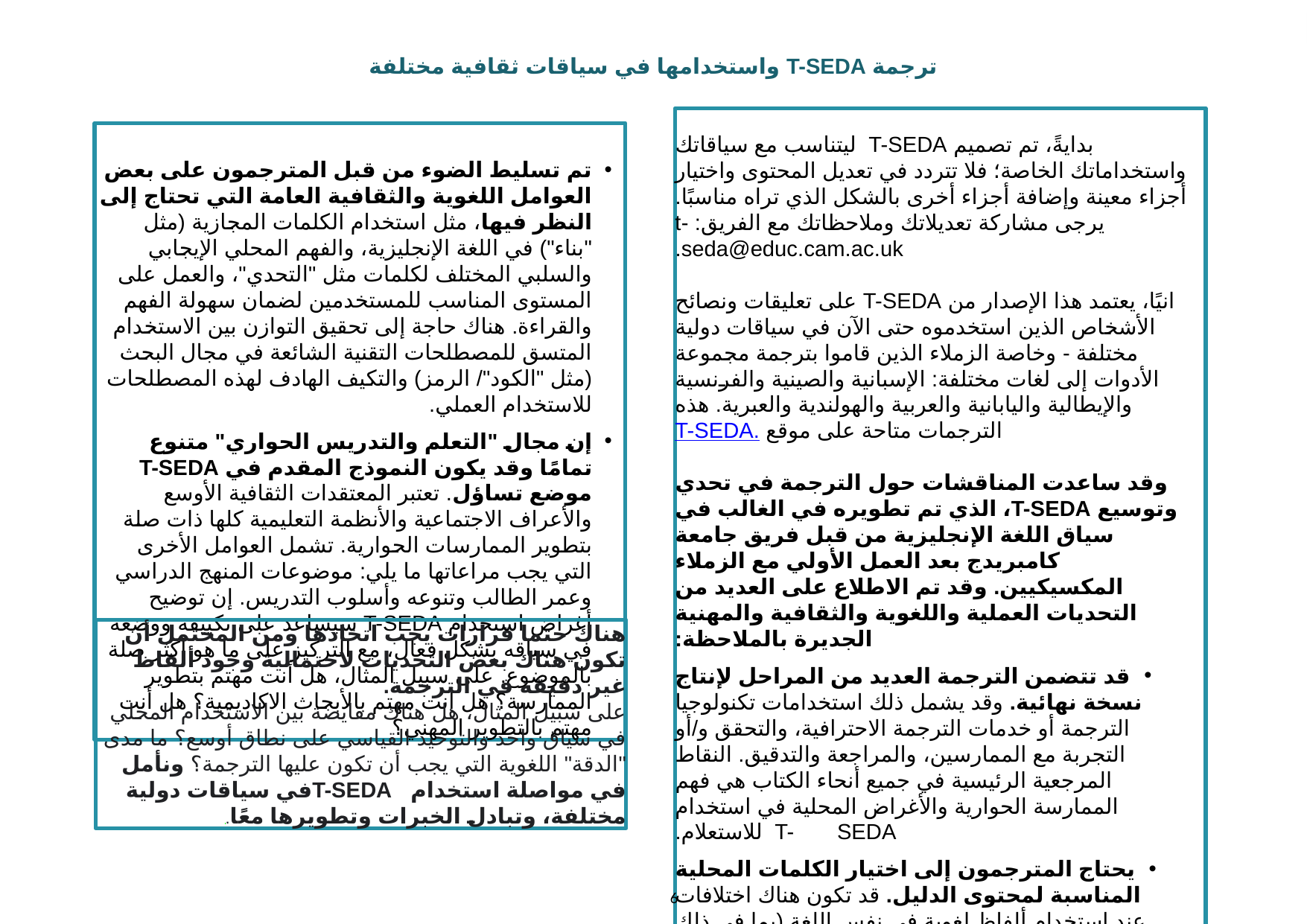

# ترجمة T-SEDA واستخدامها في سياقات ثقافية مختلفة

بدايةً، تم تصميم T-SEDA  ليتناسب مع سياقاتك واستخداماتك الخاصة؛ فلا تتردد في تعديل المحتوى واختيار أجزاء معينة وإضافة أجزاء أخرى بالشكل الذي تراه مناسبًا. يرجى مشاركة تعديلاتك وملاحظاتك مع الفريق: t-seda@educ.cam.ac.uk.

انيًا، يعتمد هذا الإصدار من T-SEDA على تعليقات ونصائح الأشخاص الذين استخدموه حتى الآن في سياقات دولية مختلفة - وخاصة الزملاء الذين قاموا بترجمة مجموعة الأدوات إلى لغات مختلفة: الإسبانية والصينية والفرنسية والإيطالية واليابانية والعربية والهولندية والعبرية. هذه الترجمات متاحة على موقع T-SEDA.

وقد ساعدت المناقشات حول الترجمة في تحدي وتوسيع T-SEDA، الذي تم تطويره في الغالب في سياق اللغة الإنجليزية من قبل فريق جامعة كامبريدج بعد العمل الأولي مع الزملاء المكسيكيين. وقد تم الاطلاع على العديد من التحديات العملية واللغوية والثقافية والمهنية الجديرة بالملاحظة:
قد تتضمن الترجمة العديد من المراحل لإنتاج نسخة نهائية. وقد يشمل ذلك استخدامات تكنولوجيا الترجمة أو خدمات الترجمة الاحترافية، والتحقق و/أو التجربة مع الممارسين، والمراجعة والتدقيق. النقاط المرجعية الرئيسية في جميع أنحاء الكتاب هي فهم الممارسة الحوارية والأغراض المحلية في استخدام T-       SEDA  للاستعلام.
يحتاج المترجمون إلى اختيار الكلمات المحلية المناسبة لمحتوى الدليل. قد تكون هناك اختلافات عند استخدام ألفاظ لغوية في نفس اللغة (بما في ذلك اللغة الإنجليزية) المستخدمة عبر البلدان، لذا فإن اختيار الألفاظ الأنسب حسب المنطقة المحلية مهم. على سبيل المثال، قد يرغب المترجمون في اختيار تسميات إطار الترميز الخاصة بهم لتكون ذات معنى أكبر محليًا.

تم تسليط الضوء من قبل المترجمون على بعض العوامل اللغوية والثقافية العامة التي تحتاج إلى النظر فيها، مثل استخدام الكلمات المجازية (مثل "بناء") في اللغة الإنجليزية، والفهم المحلي الإيجابي والسلبي المختلف لكلمات مثل "التحدي"، والعمل على المستوى المناسب للمستخدمين لضمان سهولة الفهم والقراءة. هناك حاجة إلى تحقيق التوازن بين الاستخدام المتسق للمصطلحات التقنية الشائعة في مجال البحث (مثل "الكود"/ الرمز) والتكيف الهادف لهذه المصطلحات للاستخدام العملي.
إن مجال "التعلم والتدريس الحواري" متنوع تمامًا وقد يكون النموذج المقدم في T-SEDA موضع تساؤل. تعتبر المعتقدات الثقافية الأوسع والأعراف الاجتماعية والأنظمة التعليمية كلها ذات صلة بتطوير الممارسات الحوارية. تشمل العوامل الأخرى التي يجب مراعاتها ما يلي: موضوعات المنهج الدراسي وعمر الطالب وتنوعه وأسلوب التدريس. إن توضيح أغراض استخدام T-SEDA سيساعد على تكييفه ووضعه في سياقه بشكل فعال، مع التركيز على ما هو أكثر صلة بالموضوع. على سبيل المثال، هل أنت مهتم بتطوير الممارسة؟ هل أنت مهتم بالأبحاث الاكاديمية؟ هل أنت مهتم بالتطوير المهني؟
هناك حتما قرارات يجب اتخاذها ومن المحتمل أن تكون هناك بعض التحديات لاحتمالية وجود ألفاظ غير دقيقة في الترجمة.
على سبيل المثال، هل هناك مقايضة بين الاستخدام المحلي في سياق واحد والتوحيد القياسي على نطاق أوسع؟ ما مدى "الدقة" اللغوية التي يجب أن تكون عليها الترجمة؟ ونأمل في مواصلة استخدام   T-SEDAفي سياقات دولية مختلفة، وتبادل الخبرات وتطويرها معًا.
6